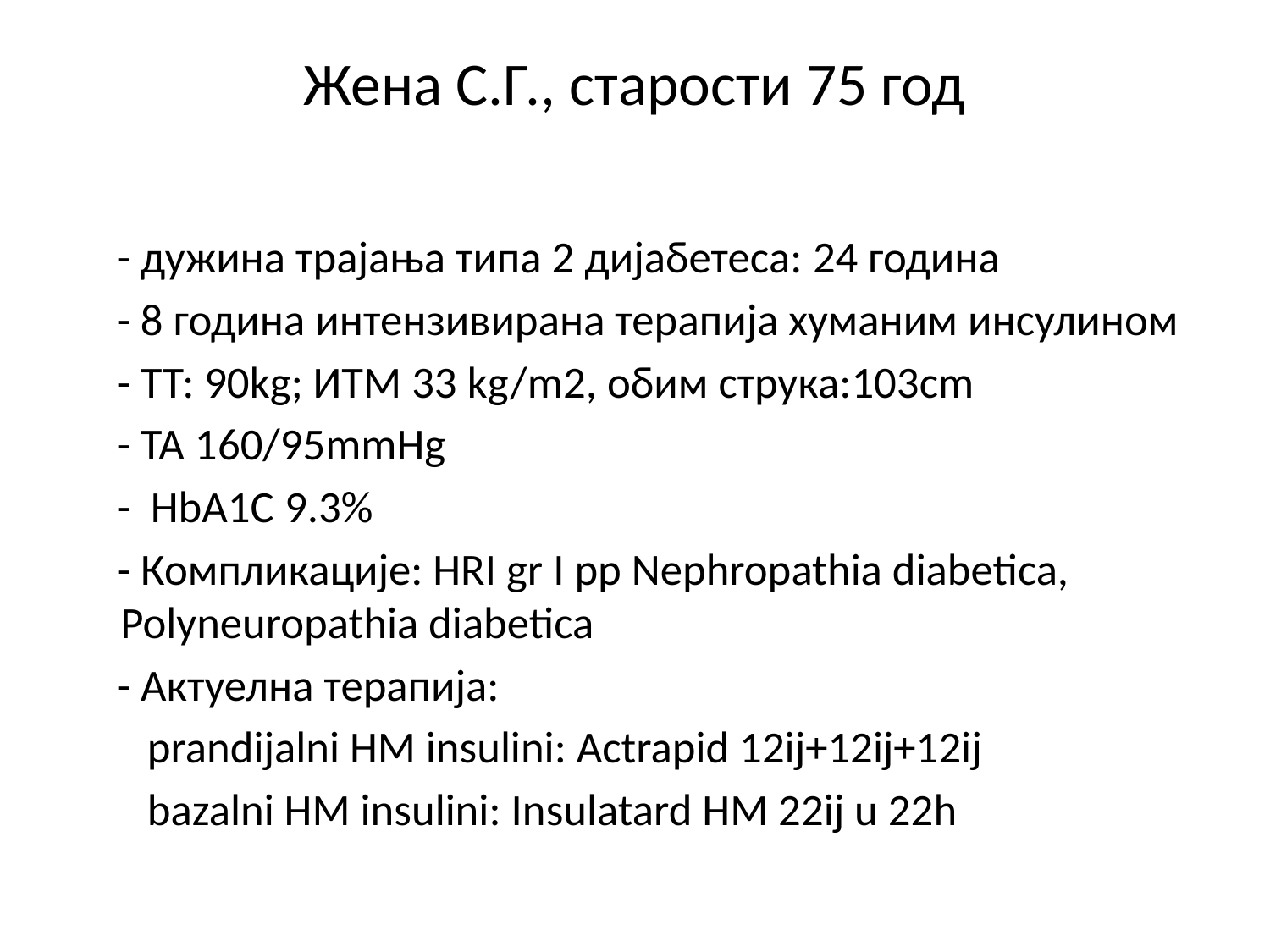

# Жена С.Г., старости 75 год
    - дужина трајања типа 2 дијабетеса: 24 година
    - 8 година интензивирана терапија хуманим инсулином
    - ТТ: 90kg; ИТМ 33 kg/m2, обим струка:103cm
    - TA 160/95mmHg
    -  HbA1C 9.3%
    - Компликације: HRI gr I pp Nephropathia diabetica, Polyneuropathia diabetica
    - Актуелна терапија:
       prandijalni HM insulini: Аctrapid 12ij+12ij+12ij
       bazalni HM insulini: Insulatard HM 22ij u 22h